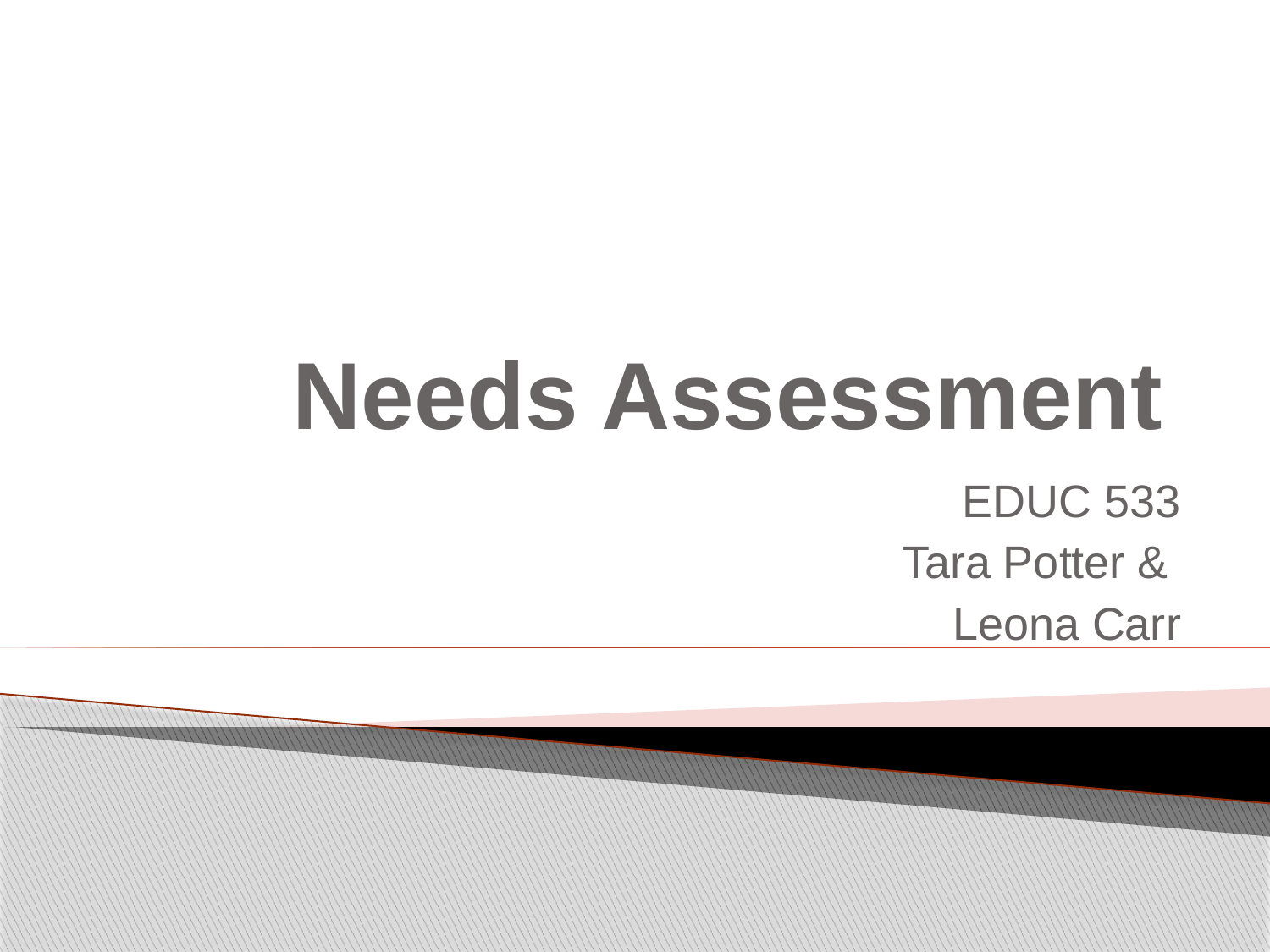

# Needs Assessment
EDUC 533
Tara Potter &
Leona Carr